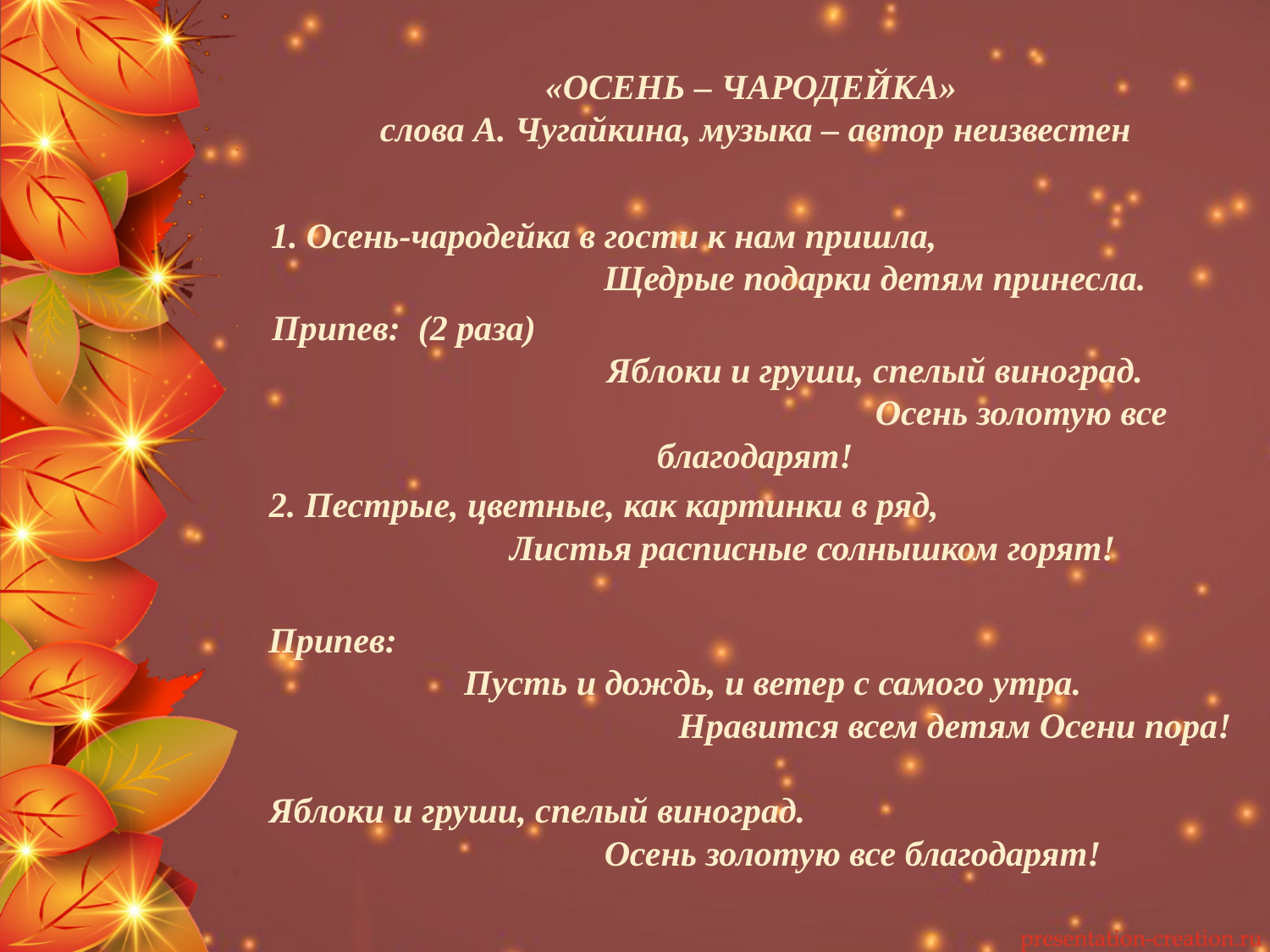

# «ОСЕНЬ – ЧАРОДЕЙКА» слова А. Чугайкина, музыка – автор неизвестен
1. Осень-чародейка в гости к нам пришла,                                                              Щедрые подарки детям принесла.
Припев:  (2 раза)                                                                                                                      Яблоки и груши, спелый виноград.                                                                        Осень золотую все благодарят!
2. Пестрые, цветные, как картинки в ряд,                                                              Листья расписные солнышком горят!
Припев:                                                                                                                      Пусть и дождь, и ветер с самого утра.                                                                 Нравится всем детям Осени пора!                                                                                                      Яблоки и груши, спелый виноград.                                                                        Осень золотую все благодарят!